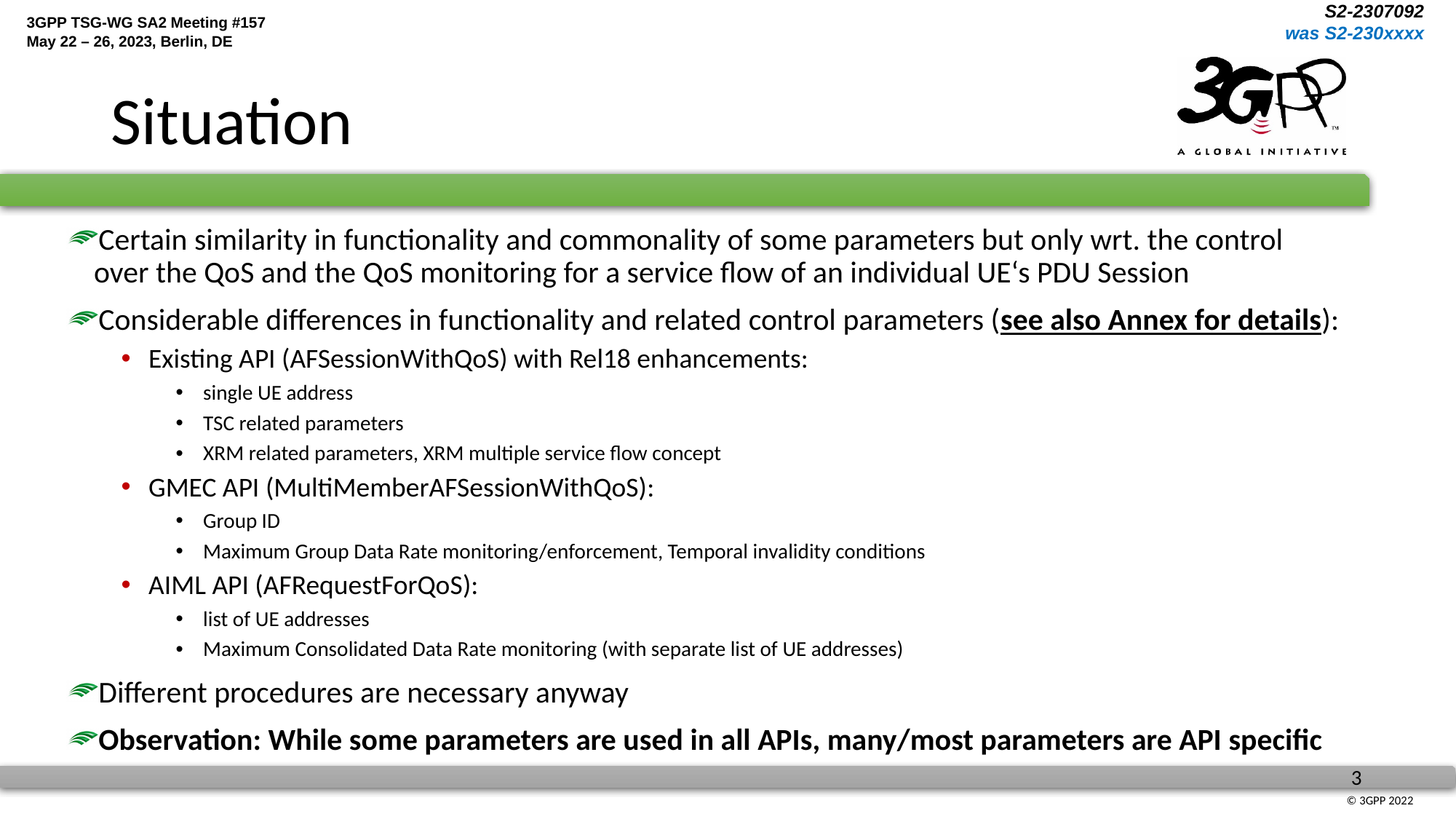

# Situation
Certain similarity in functionality and commonality of some parameters but only wrt. the control over the QoS and the QoS monitoring for a service flow of an individual UE‘s PDU Session
Considerable differences in functionality and related control parameters (see also Annex for details):
Existing API (AFSessionWithQoS) with Rel18 enhancements:
single UE address
TSC related parameters
XRM related parameters, XRM multiple service flow concept
GMEC API (MultiMemberAFSessionWithQoS):
Group ID
Maximum Group Data Rate monitoring/enforcement, Temporal invalidity conditions
AIML API (AFRequestForQoS):
list of UE addresses
Maximum Consolidated Data Rate monitoring (with separate list of UE addresses)
Different procedures are necessary anyway
Observation: While some parameters are used in all APIs, many/most parameters are API specific